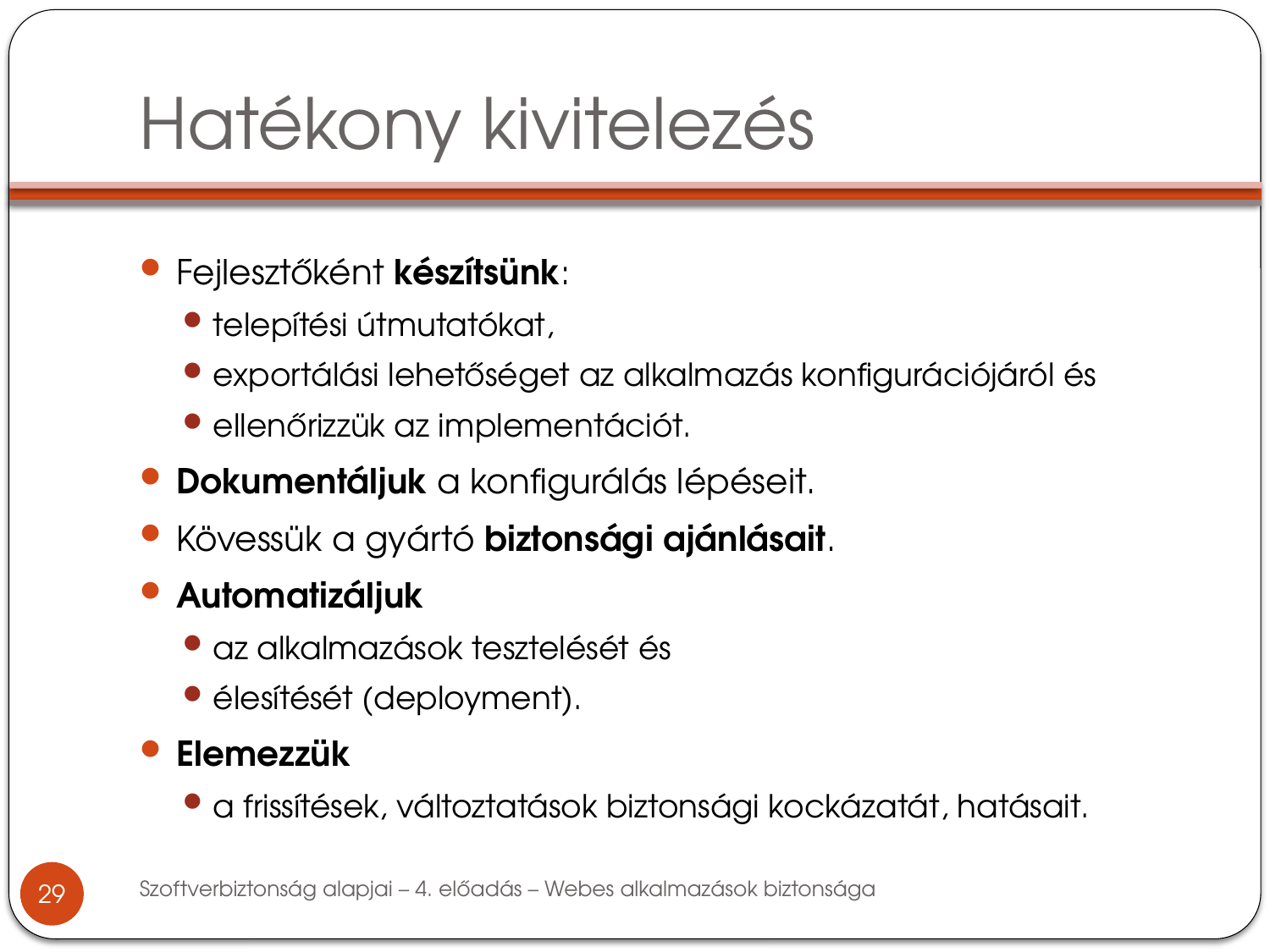

# Hatékony kivitelezés
Fejlesztőként készítsünk:
telepítési útmutatókat,
exportálási lehetőséget az alkalmazás konfigurációjáról és
ellenőrizzük az implementációt.
Dokumentáljuk a konfigurálás lépéseit.
Kövessük a gyártó biztonsági ajánlásait.
Automatizáljuk
az alkalmazások tesztelését és
élesítését (deployment).
Elemezzük
a frissítések, változtatások biztonsági kockázatát, hatásait.
Szoftverbiztonság alapjai – 4. előadás – Webes alkalmazások biztonsága
29